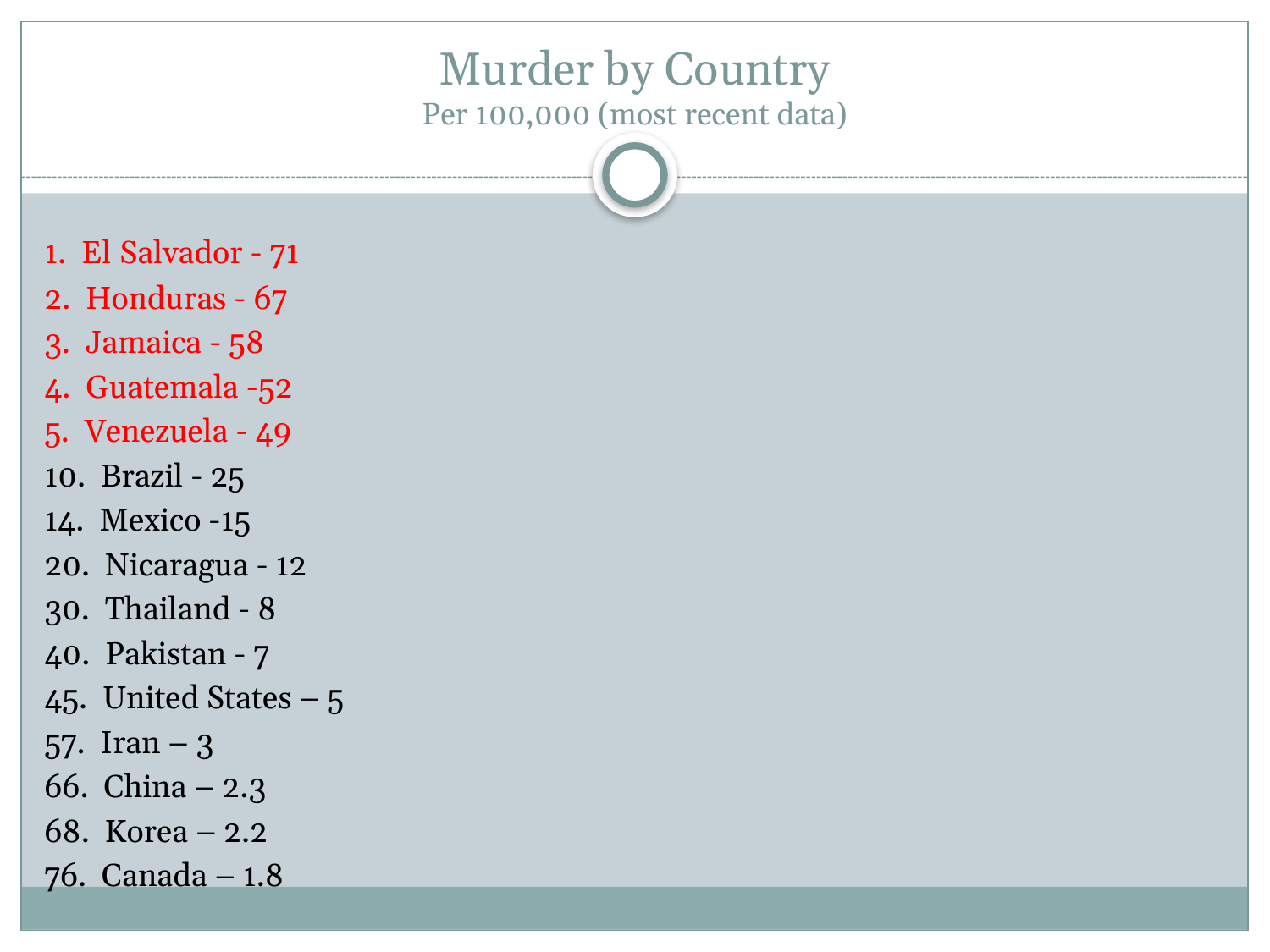

# Murder by Country Per 100,000 (most recent data)
1.  El Salvador - 71
2.  Honduras - 67
3.  Jamaica - 58
4.  Guatemala -52
5.  Venezuela - 49
10.  Brazil - 25
14.  Mexico -15
20.  Nicaragua - 12
30.  Thailand - 8
40.  Pakistan - 7
45.  United States – 5
57.  Iran – 3
66.  China – 2.3
68.  Korea – 2.2
76.  Canada – 1.8